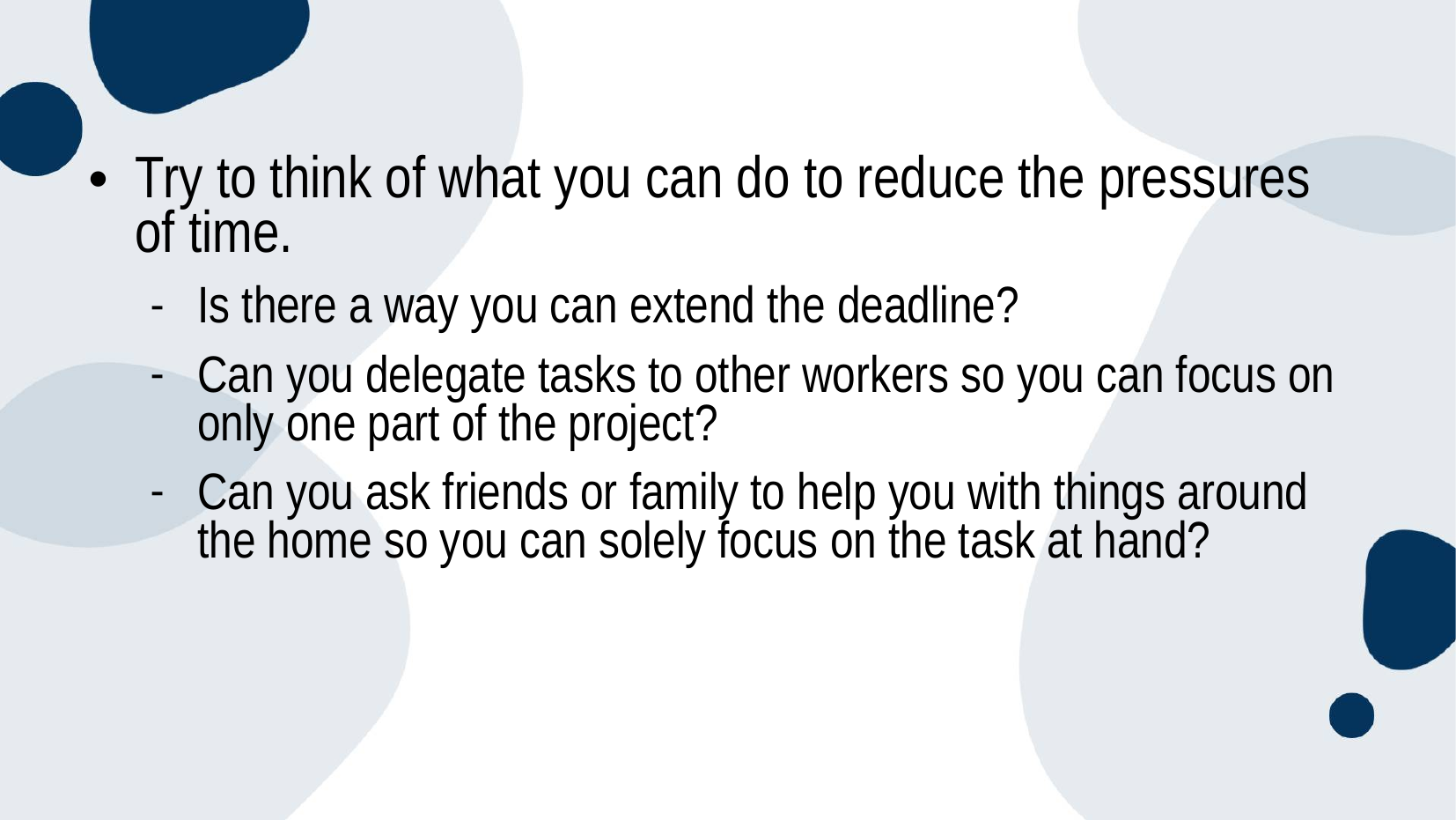

Try to think of what you can do to reduce the pressures   of time.
Is there a way you can extend the deadline?
Can you delegate tasks to other workers so you can focus on only one part of the project?
Can you ask friends or family to help you with things around  the home so you can solely focus on the task at hand?